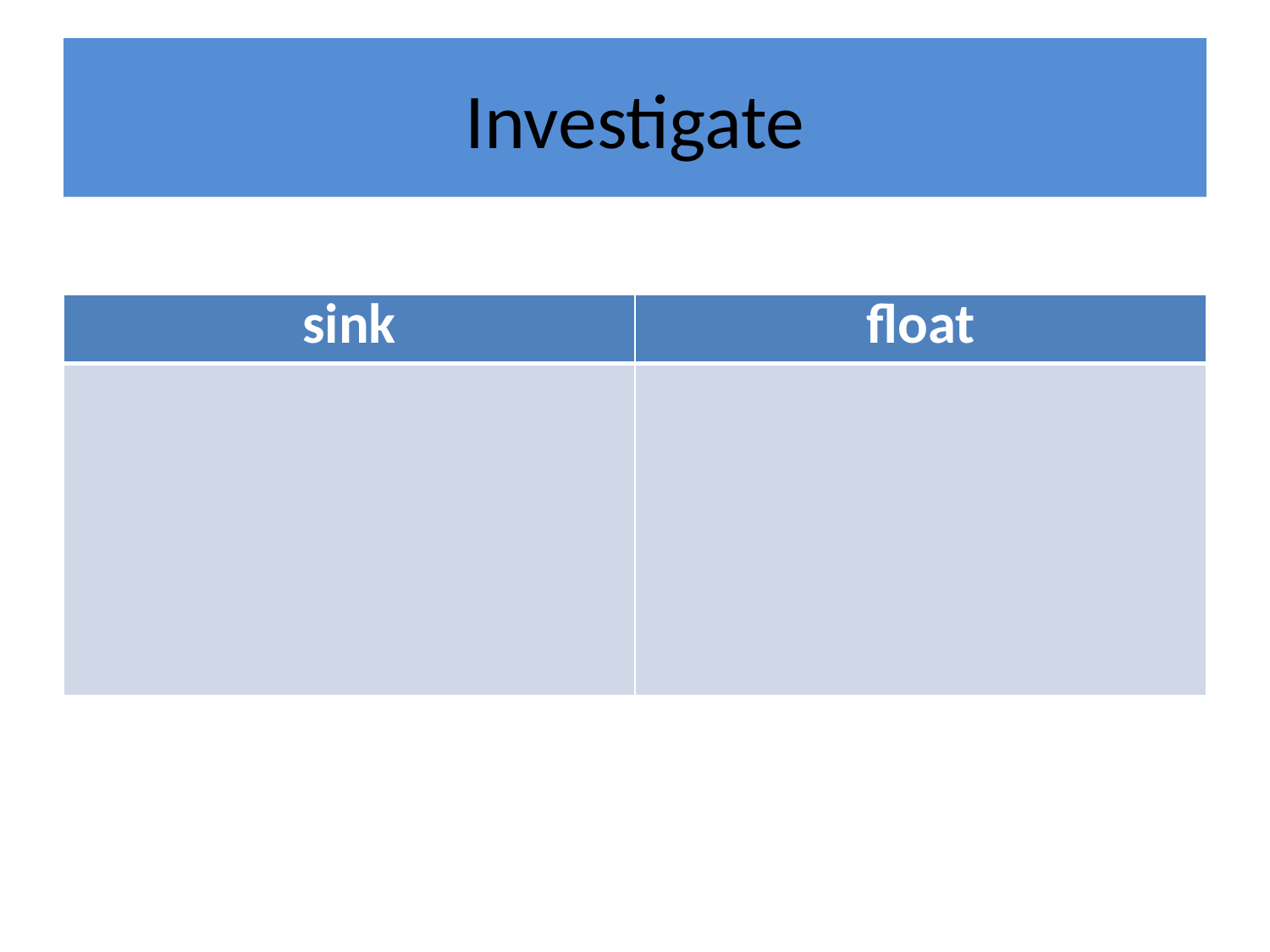

# Investigate
| sink | float |
| --- | --- |
|  |  |